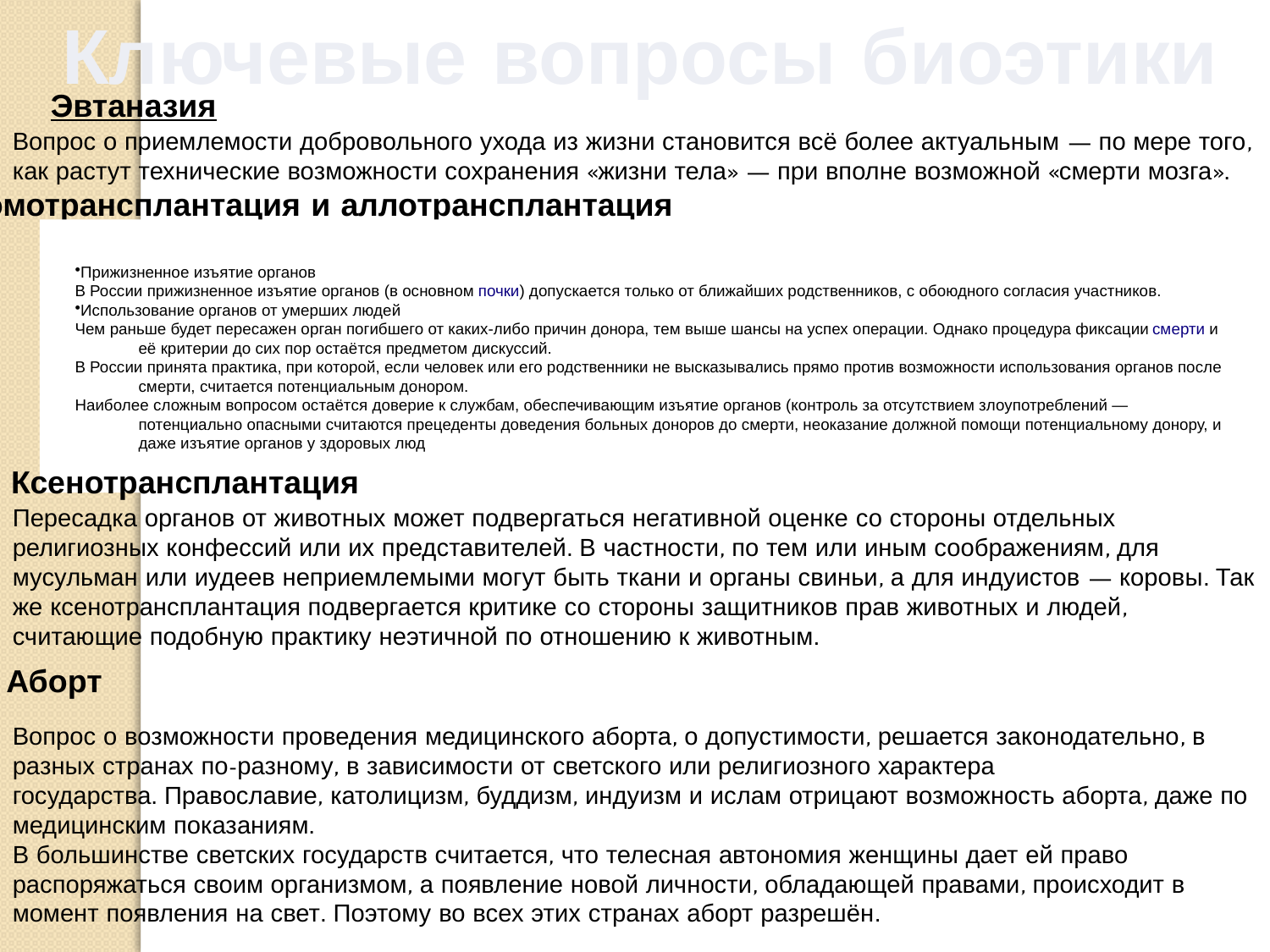

Ключевые вопросы биоэтики
Эвтаназия
Вопрос о приемлемости добровольного ухода из жизни становится всё более актуальным — по мере того, как растут технические возможности сохранения «жизни тела» — при вполне возможной «смерти мозга».
Гомотрансплантация и аллотрансплантация

Прижизненное изъятие органов
В России прижизненное изъятие органов (в основном почки) допускается только от ближайших родственников, с обоюдного согласия участников.
Использование органов от умерших людей
Чем раньше будет пересажен орган погибшего от каких-либо причин донора, тем выше шансы на успех операции. Однако процедура фиксации смерти и её критерии до сих пор остаётся предметом дискуссий.
В России принята практика, при которой, если человек или его родственники не высказывались прямо против возможности использования органов после смерти, считается потенциальным донором.
Наиболее сложным вопросом остаётся доверие к службам, обеспечивающим изъятие органов (контроль за отсутствием злоупотреблений — потенциально опасными считаются прецеденты доведения больных доноров до смерти, неоказание должной помощи потенциальному донору, и даже изъятие органов у здоровых люд

Ксенотрансплантация
Пересадка органов от животных может подвергаться негативной оценке со стороны отдельных религиозных конфессий или их представителей. В частности, по тем или иным соображениям, для мусульман или иудеев неприемлемыми могут быть ткани и органы свиньи, а для индуистов — коровы. Так же ксенотрансплантация подвергается критике со стороны защитников прав животных и людей, считающие подобную практику неэтичной по отношению к животным.
Аборт
Вопрос о возможности проведения медицинского аборта, о допустимости, решается законодательно, в разных странах по-разному, в зависимости от светского или религиозного характера государства. Православие, католицизм, буддизм, индуизм и ислам отрицают возможность аборта, даже по медицинским показаниям.
В большинстве светских государств считается, что телесная автономия женщины дает ей право распоряжаться своим организмом, а появление новой личности, обладающей правами, происходит в момент появления на свет. Поэтому во всех этих странах аборт разрешён.